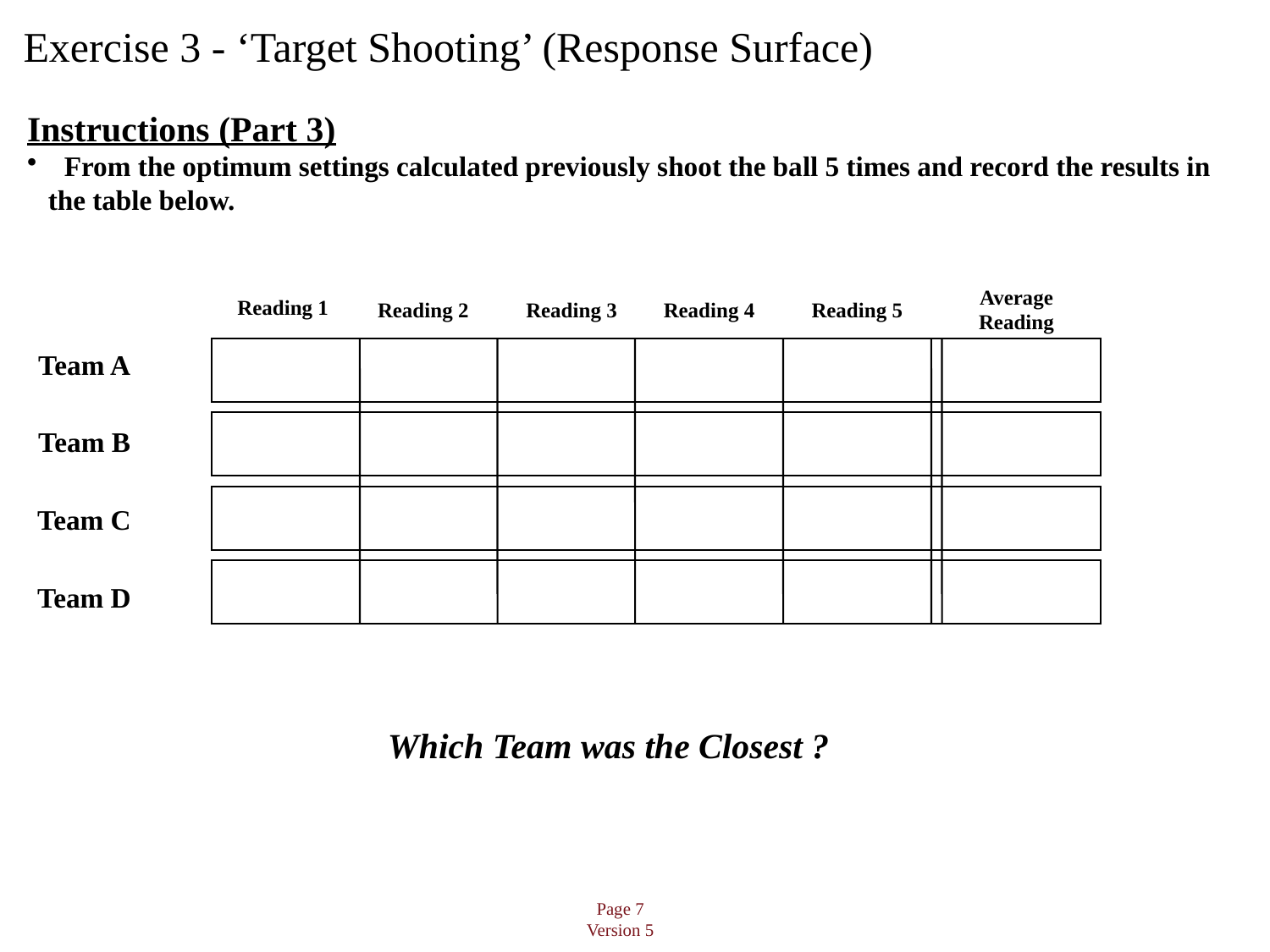

Exercise 3 - ‘Target Shooting’ (Response Surface)

Instructions (Part 3)
 From the optimum settings calculated previously shoot the ball 5 times and record the results in
   the table below.

Average
Reading
Reading 1
Reading 2
Reading 3
Reading 4
Reading 5
Team A

Team B

Team C

Team D

Which Team was the Closest ?